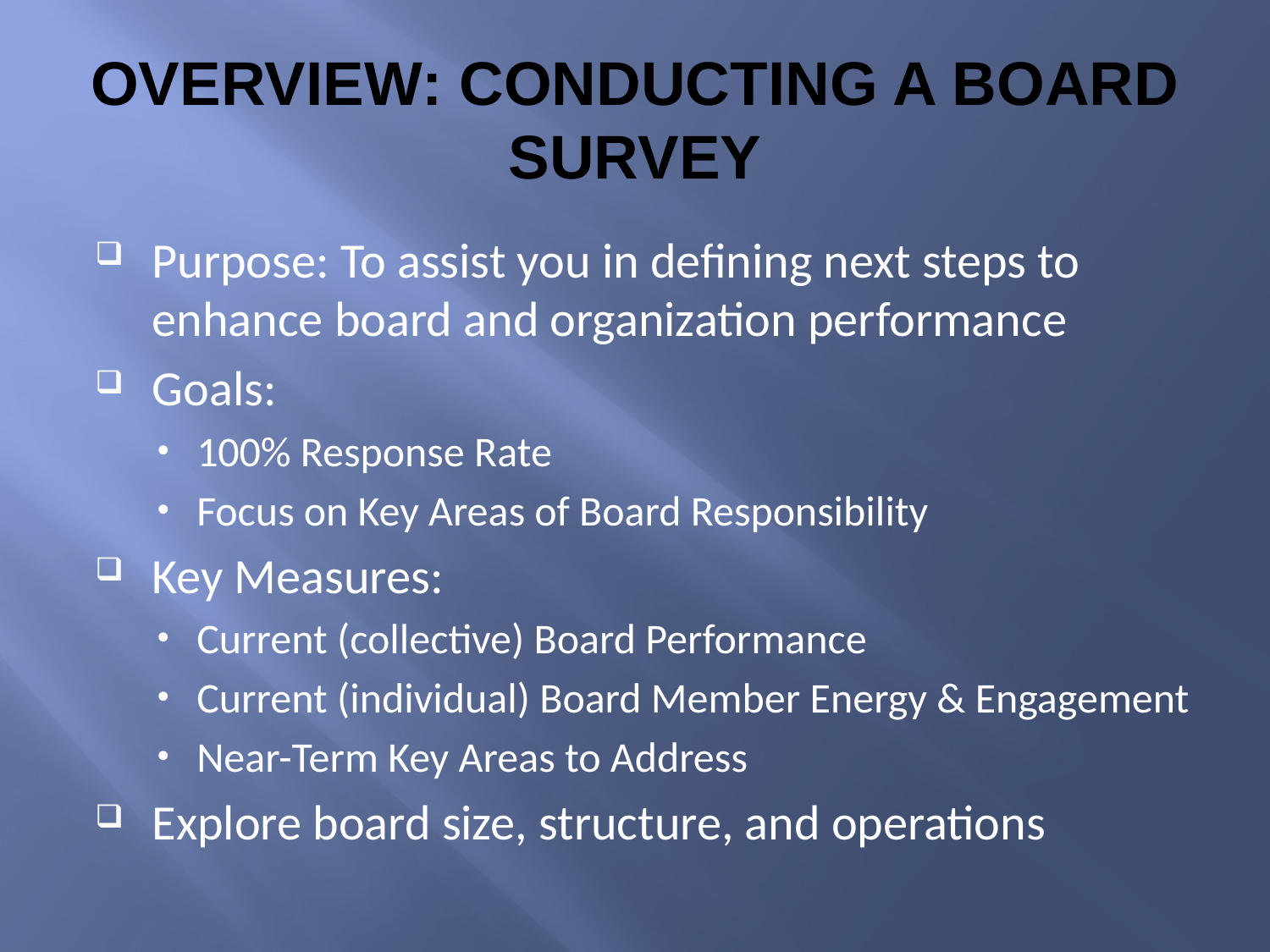

# Overview: CONDUCTING A BOARD SURVEY
Purpose: To assist you in defining next steps to enhance board and organization performance
Goals:
100% Response Rate
Focus on Key Areas of Board Responsibility
Key Measures:
Current (collective) Board Performance
Current (individual) Board Member Energy & Engagement
Near-Term Key Areas to Address
Explore board size, structure, and operations